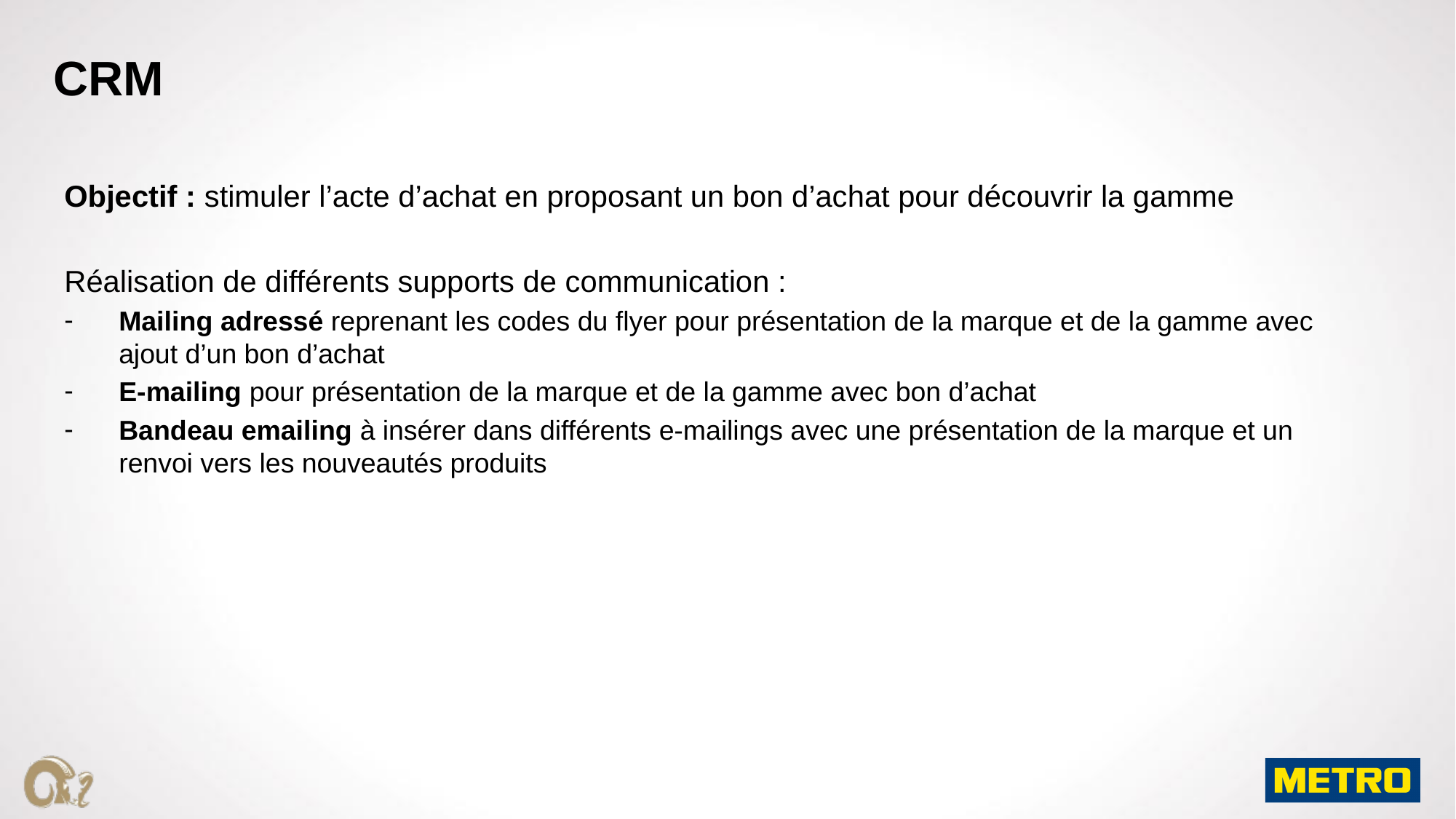

CRM
Objectif : stimuler l’acte d’achat en proposant un bon d’achat pour découvrir la gamme

Réalisation de différents supports de communication :
Mailing adressé reprenant les codes du flyer pour présentation de la marque et de la gamme avec ajout d’un bon d’achat
E-mailing pour présentation de la marque et de la gamme avec bon d’achat
Bandeau emailing à insérer dans différents e-mailings avec une présentation de la marque et un renvoi vers les nouveautés produits